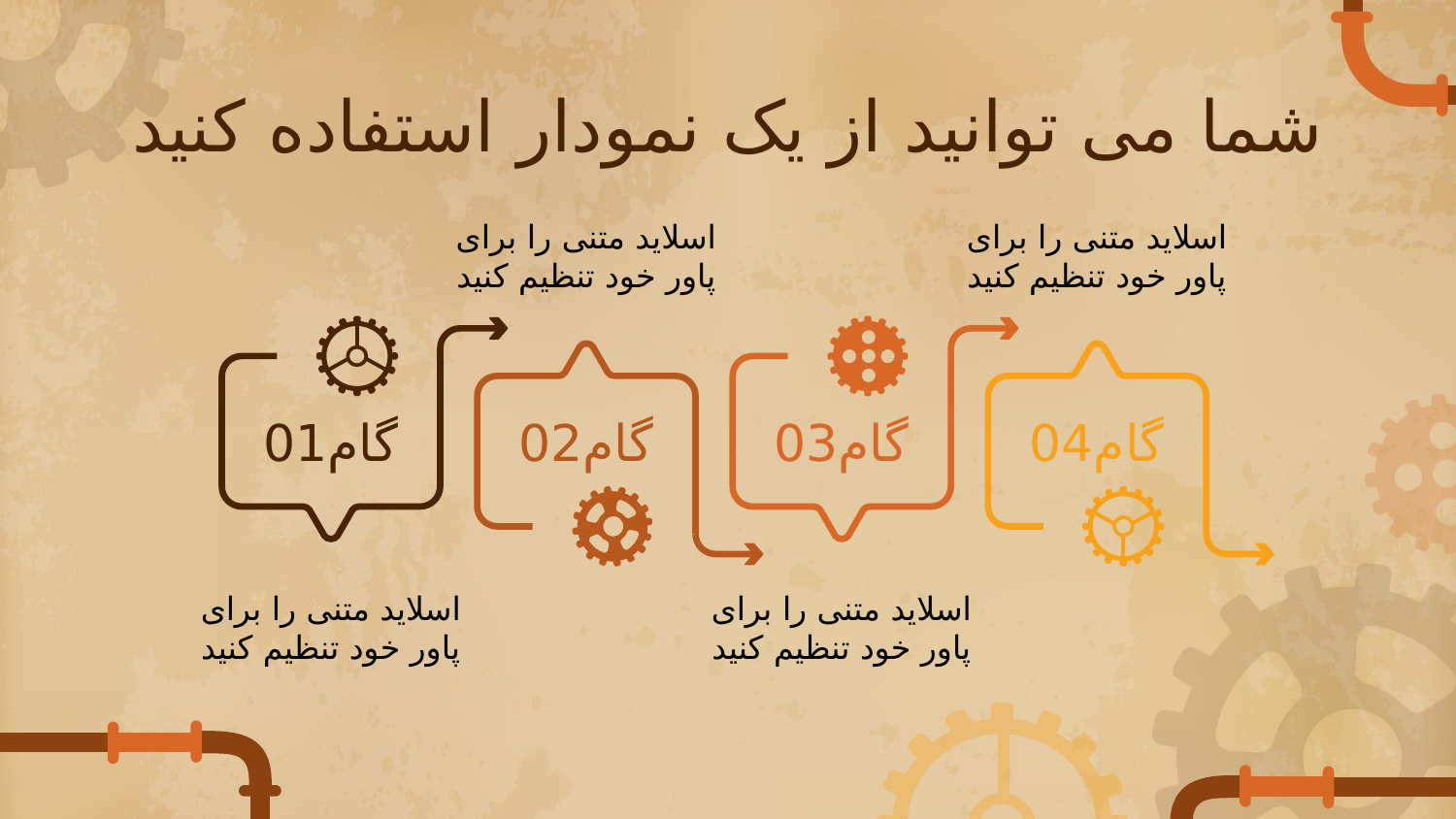

# شما می توانید از یک نمودار استفاده کنید
اسلاید متنی را برای پاور خود تنظیم کنید
اسلاید متنی را برای پاور خود تنظیم کنید

گام01
گام02
گام03
گام04

اسلاید متنی را برای پاور خود تنظیم کنید
اسلاید متنی را برای پاور خود تنظیم کنید